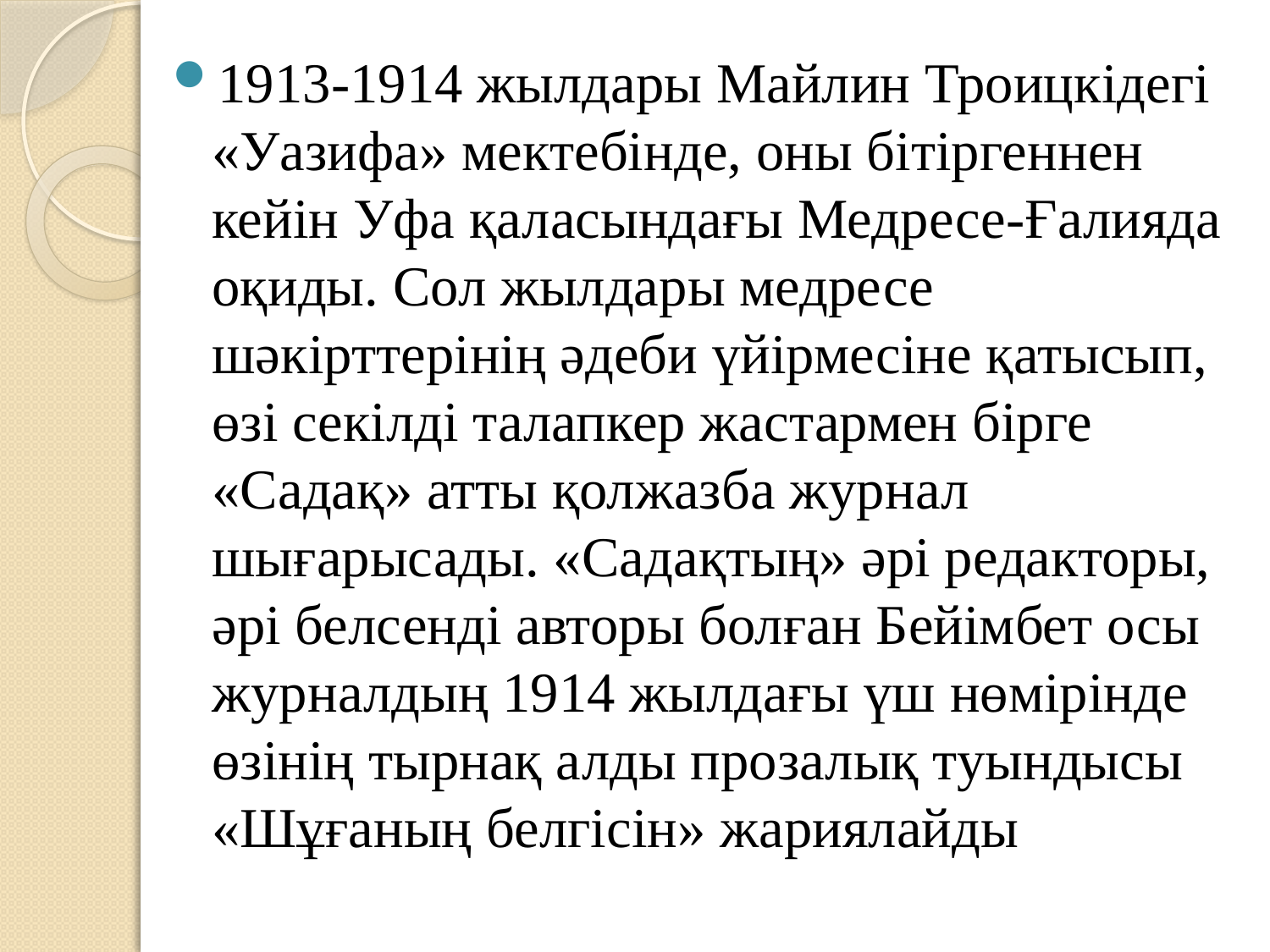

1913-1914 жылдары Майлин Троицкідегі «Уазифа» мектебінде, оны бітіргеннен кейін Уфа қаласындағы Медресе-Ғалияда оқиды. Сол жылдары медресе шәкірттерінің әдеби үйірмесіне қатысып, өзі секілді талапкер жастармен бірге «Садақ» атты қолжазба журнал шығарысады. «Садақтың» әрі редакторы, әрі белсенді авторы болған Бейімбет осы журналдың 1914 жылдағы үш нөмірінде өзінің тырнақ алды прозалық туындысы «Шұғаның белгісін» жариялайды